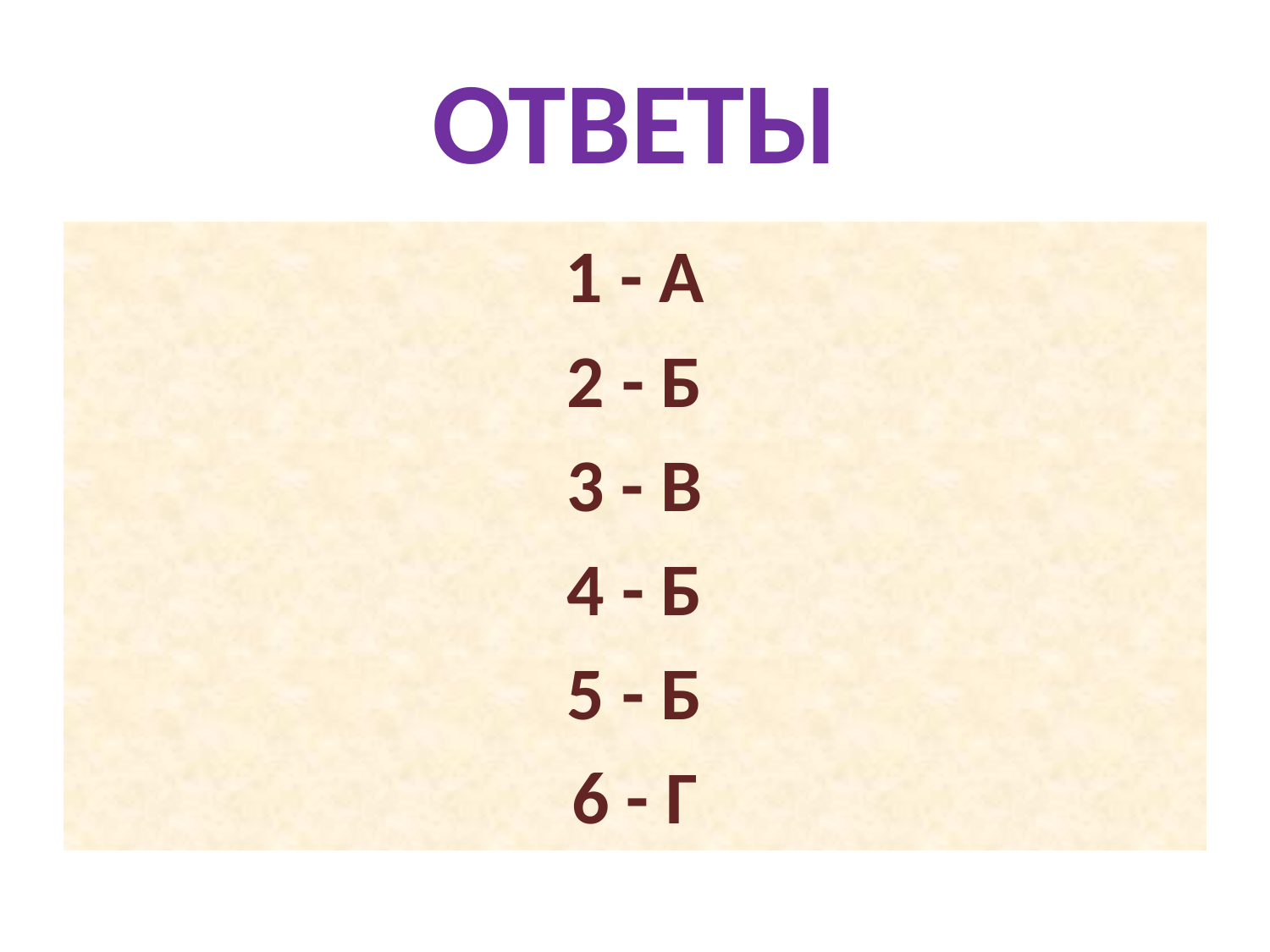

# ОТВЕТЫ
1 - А
2 - Б
3 - В
4 - Б
5 - Б
6 - Г